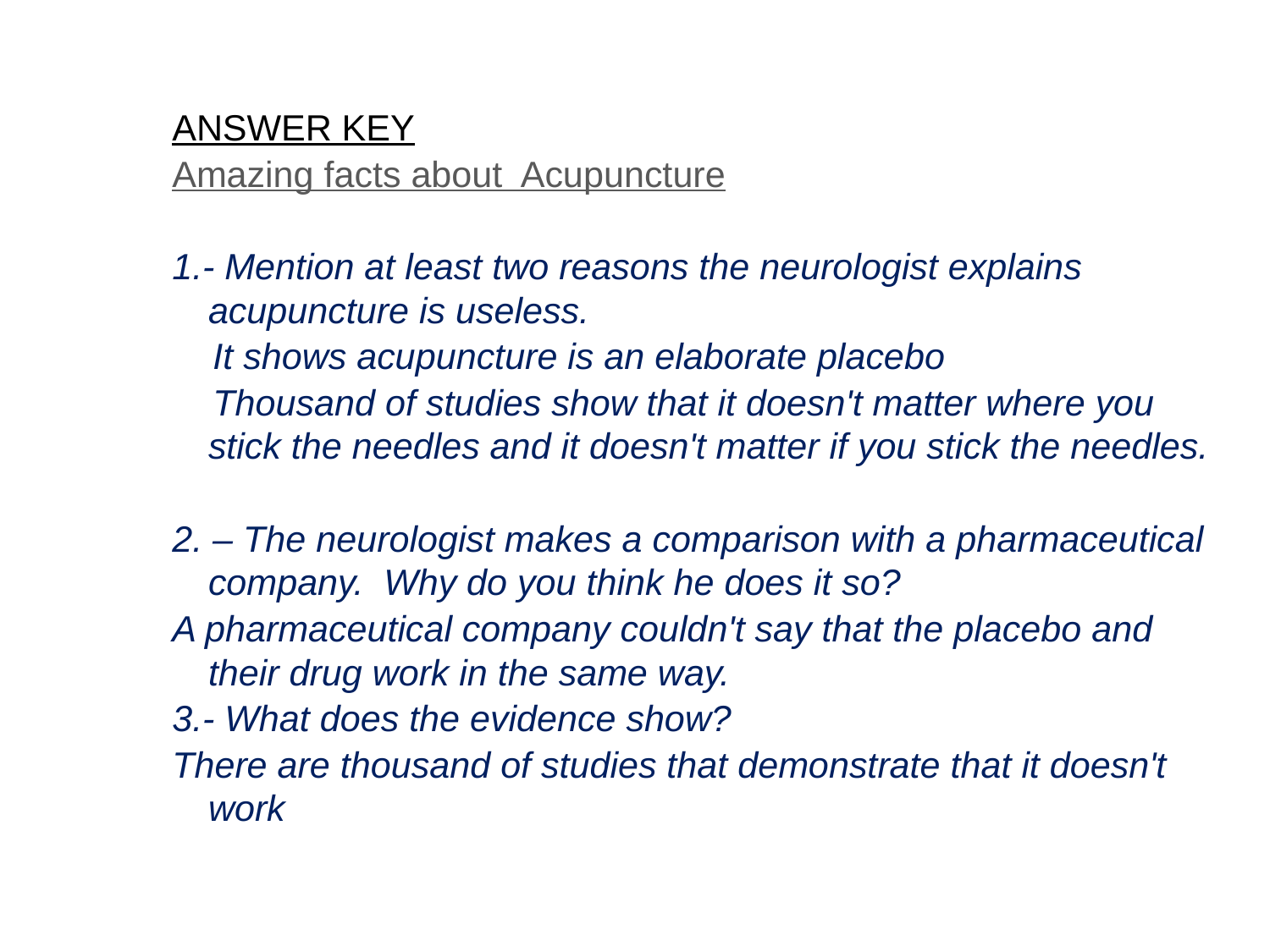

# ANSWER KEY
ANSWER KEY
Amazing facts about  Acupuncture

1.- Mention at least two reasons the neurologist explains acupuncture is useless.
    It shows acupuncture is an elaborate placebo
    Thousand of studies show that it doesn't matter where you stick the needles and it doesn't matter if you stick the needles.

2. – The neurologist makes a comparison with a pharmaceutical company.  Why do you think he does it so?
A pharmaceutical company couldn't say that the placebo and their drug work in the same way.
3.- What does the evidence show?
There are thousand of studies that demonstrate that it doesn't work